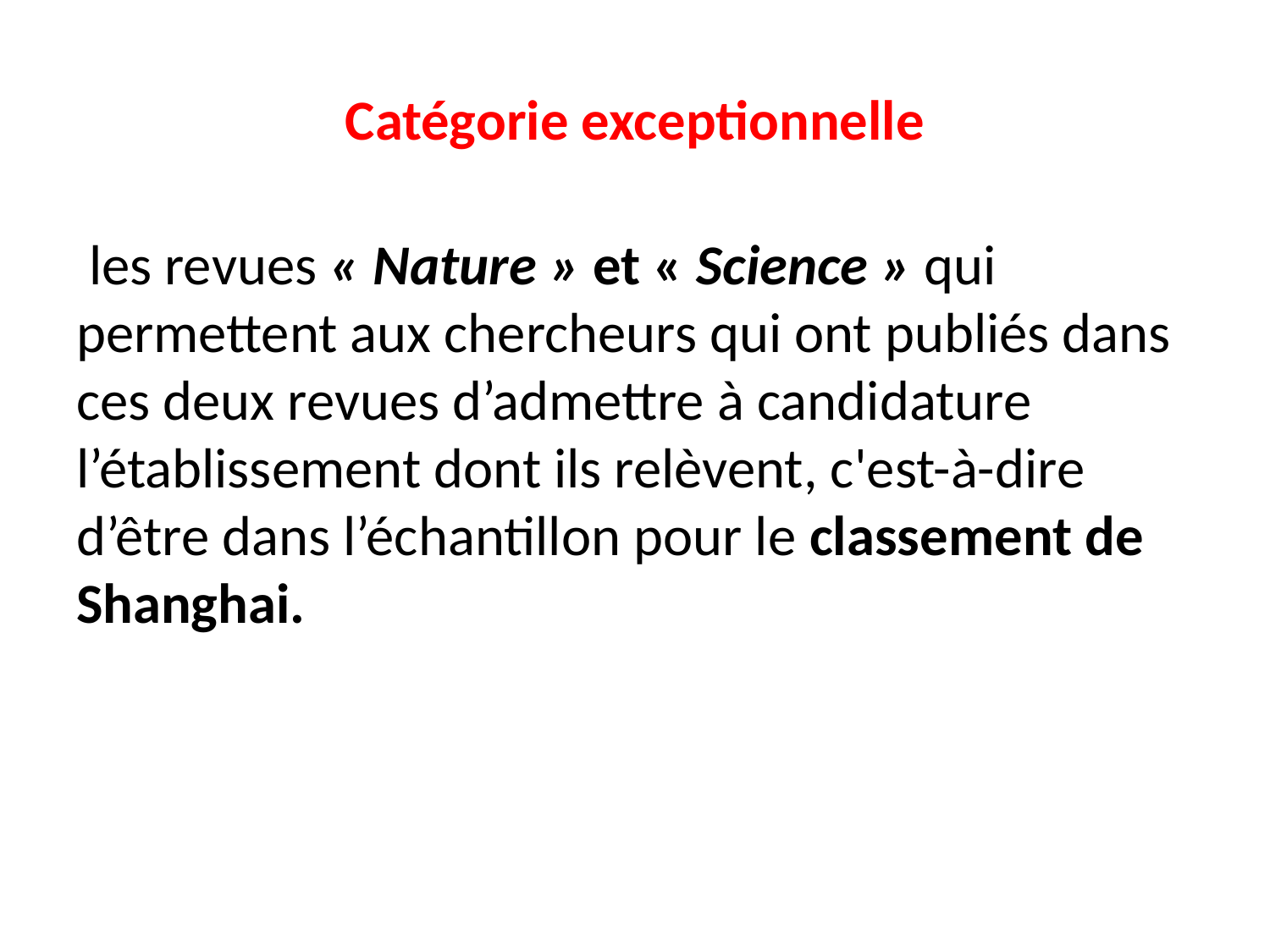

# Catégorie exceptionnelle
 les revues « Nature » et « Science » qui permettent aux chercheurs qui ont publiés dans ces deux revues d’admettre à candidature l’établissement dont ils relèvent, c'est-à-dire d’être dans l’échantillon pour le classement de Shanghai.